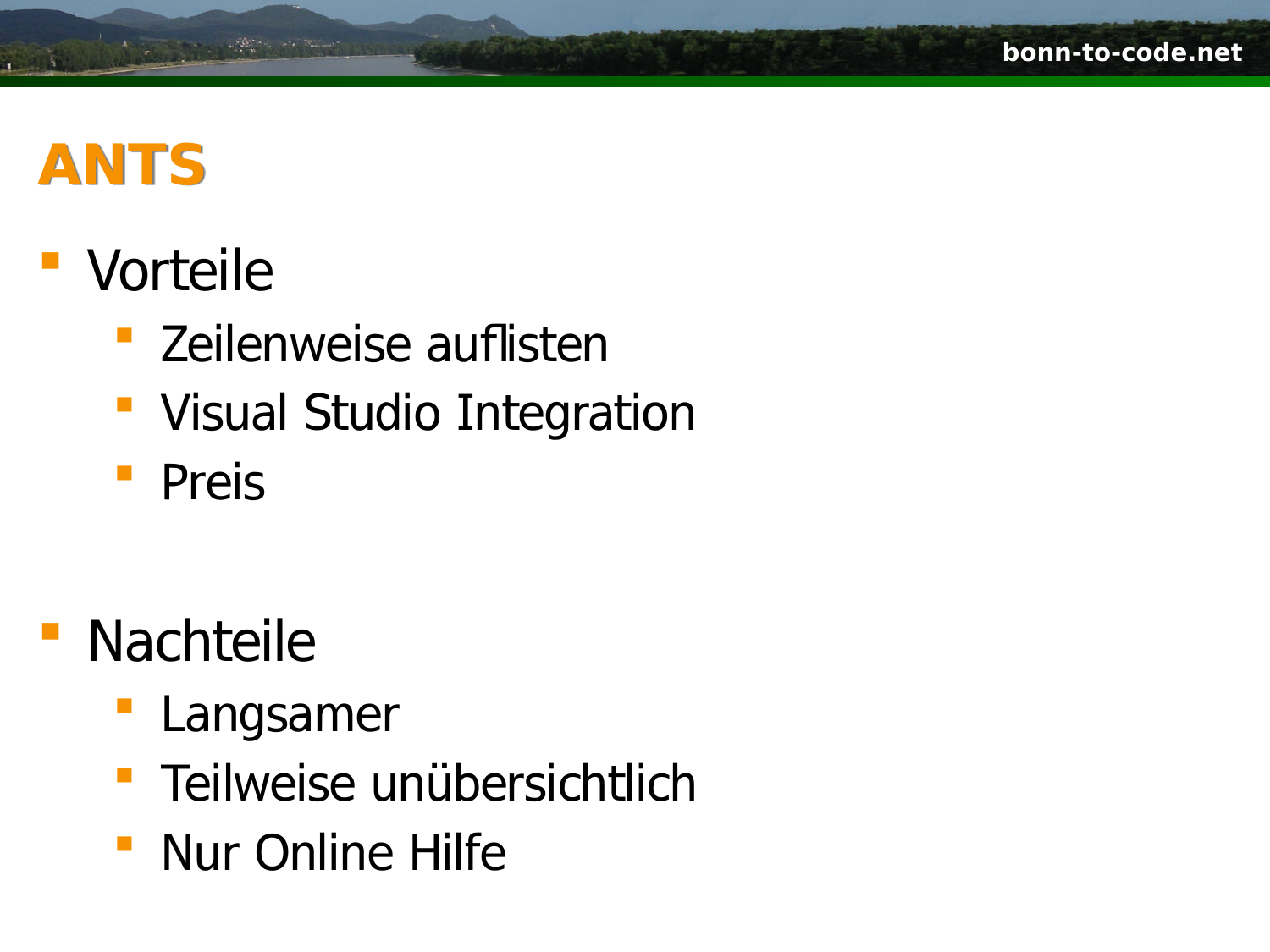

# ANTS
Vorteile
Zeilenweise auflisten
Visual Studio Integration
Preis

Nachteile
Langsamer
Teilweise unübersichtlich
Nur Online Hilfe